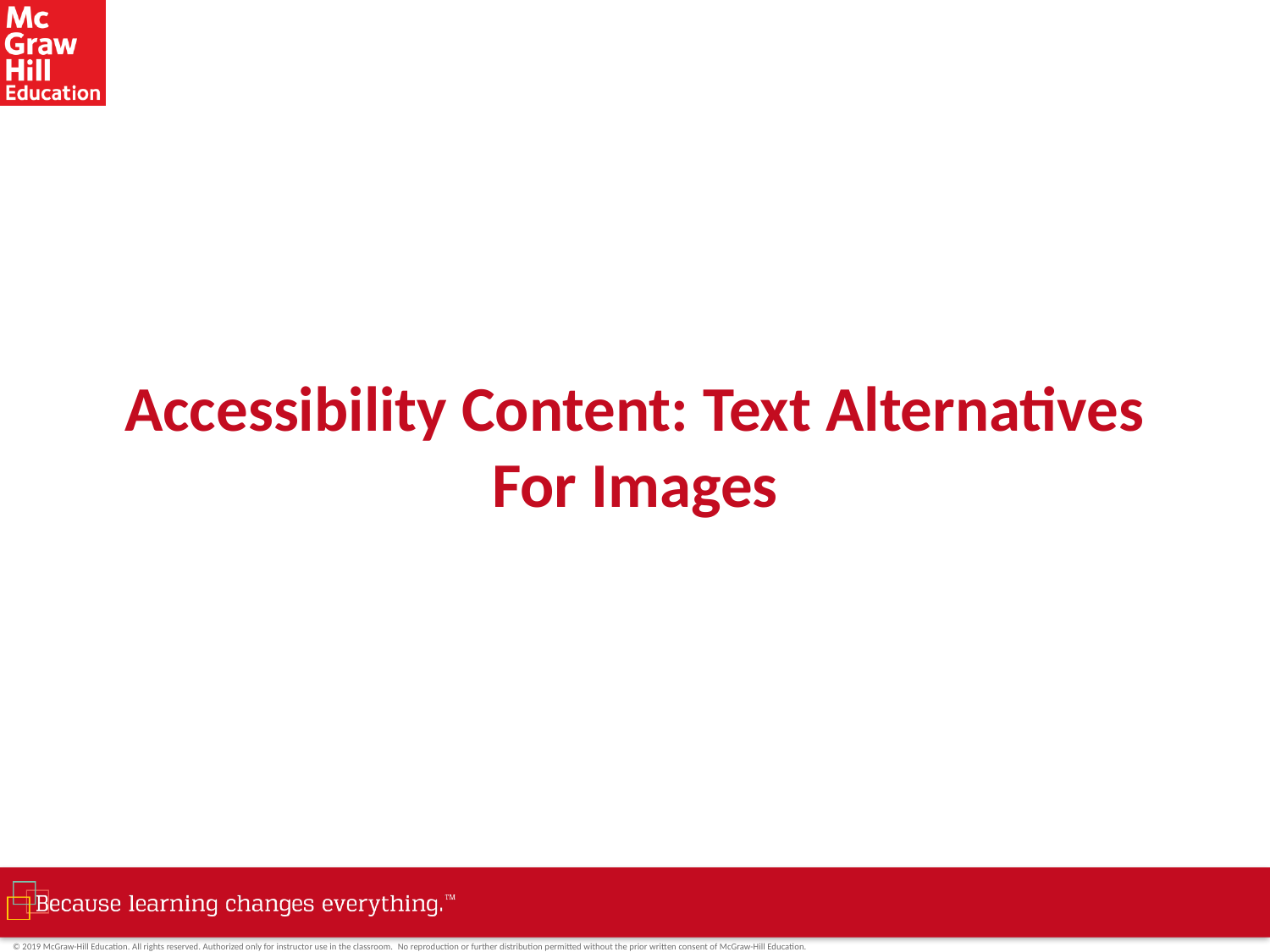

# Accessibility Content: Text Alternatives For Images